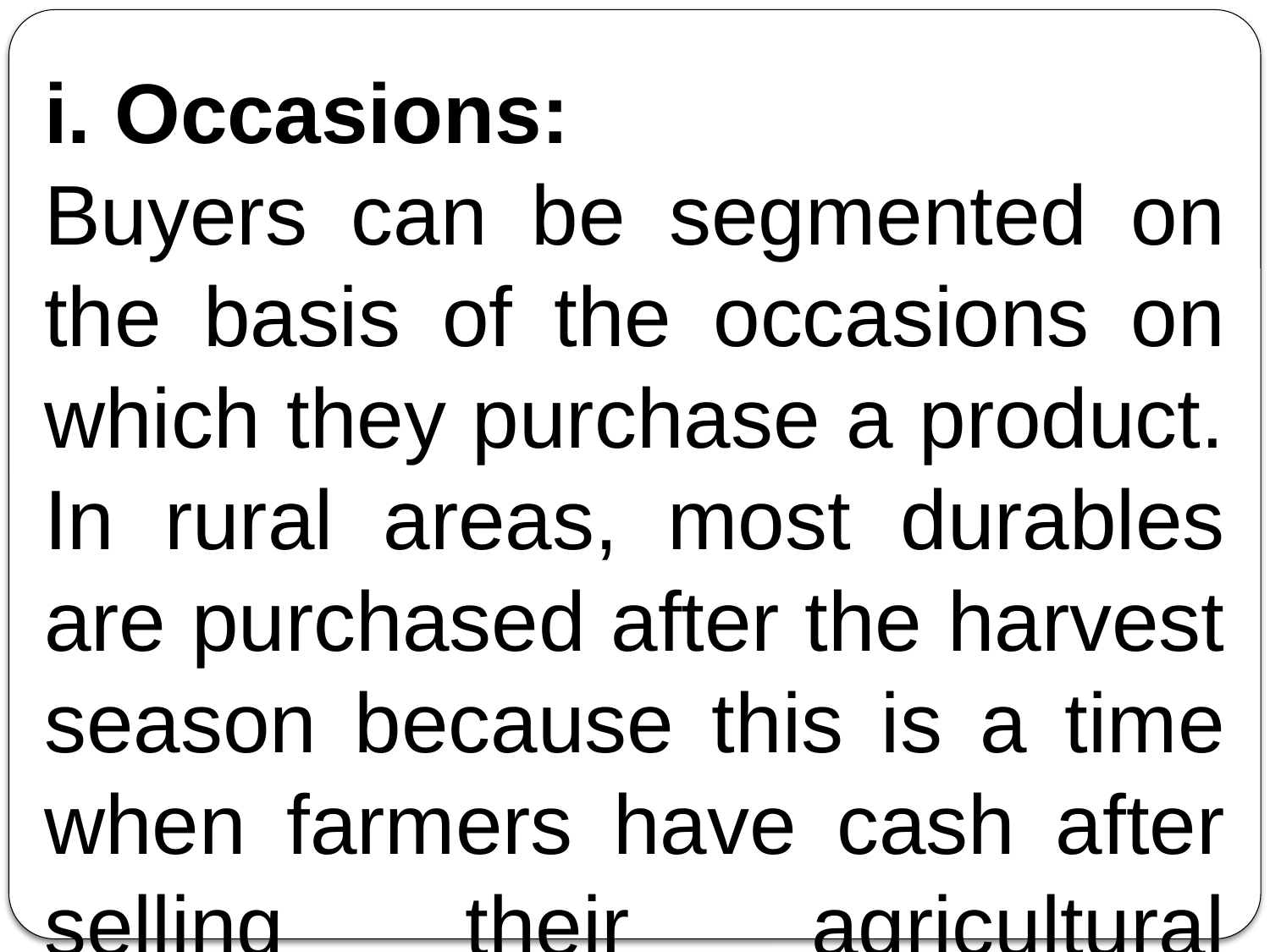

i. Occasions:
Buyers can be segmented on the basis of the occasions on which they purchase a product. In rural areas, most durables are purchased after the harvest season because this is a time when farmers have cash after selling their agricultural produce.